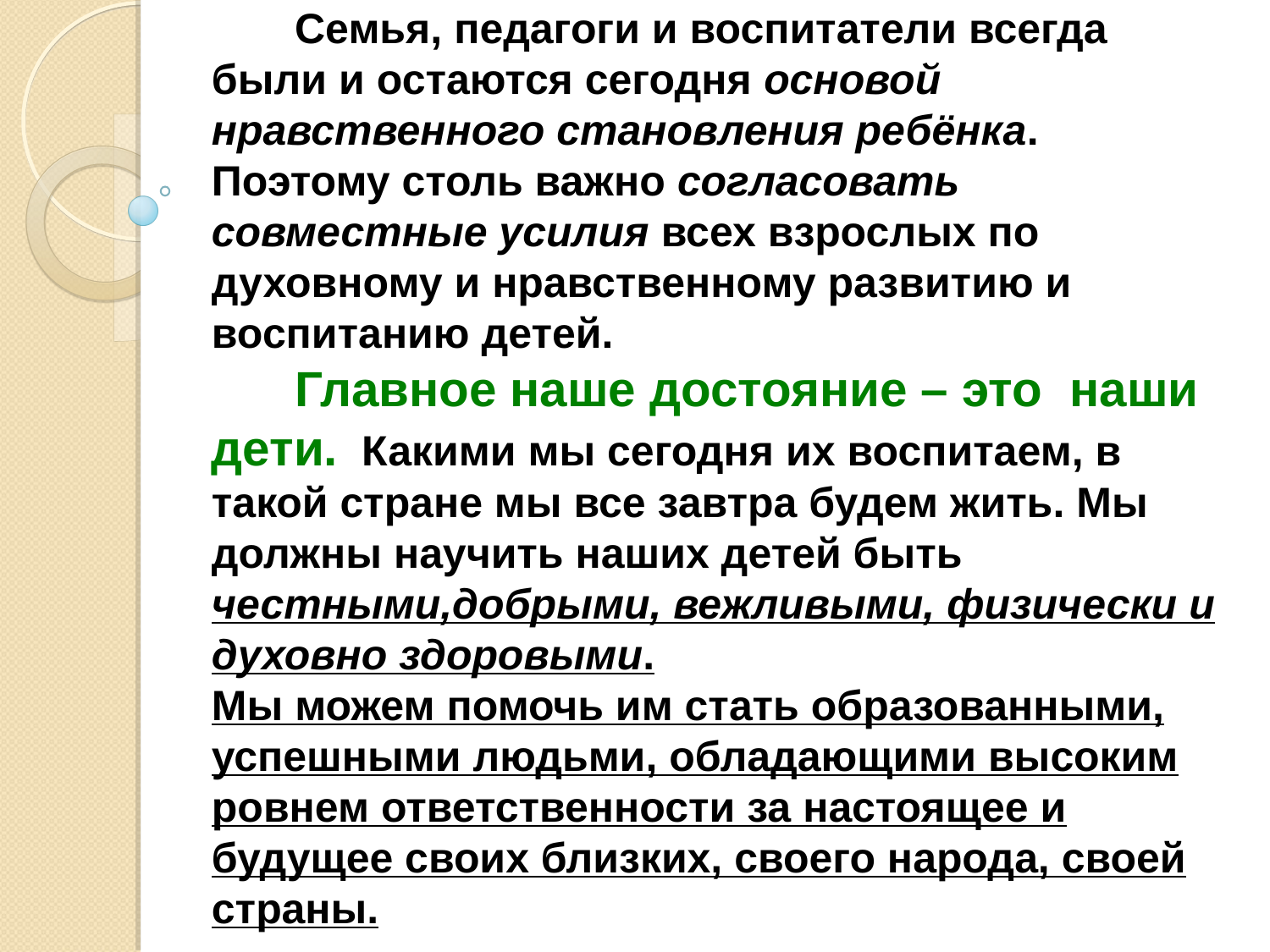

Семья, педагоги и воспитатели всегда были и остаются сегодня основой нравственного становления ребёнка. Поэтому столь важно согласовать совместные усилия всех взрослых по духовному и нравственному развитию и воспитанию детей.
       Главное наше достояние – это  наши дети.  Какими мы сегодня их воспитаем, в такой стране мы все завтра будем жить. Мы должны научить наших детей быть честными,добрыми, вежливыми, физически и духовно здоровыми.
Мы можем помочь им стать образованными, успешными людьми, обладающими высоким ровнем ответственности за настоящее и будущее своих близких, своего народа, своей страны.